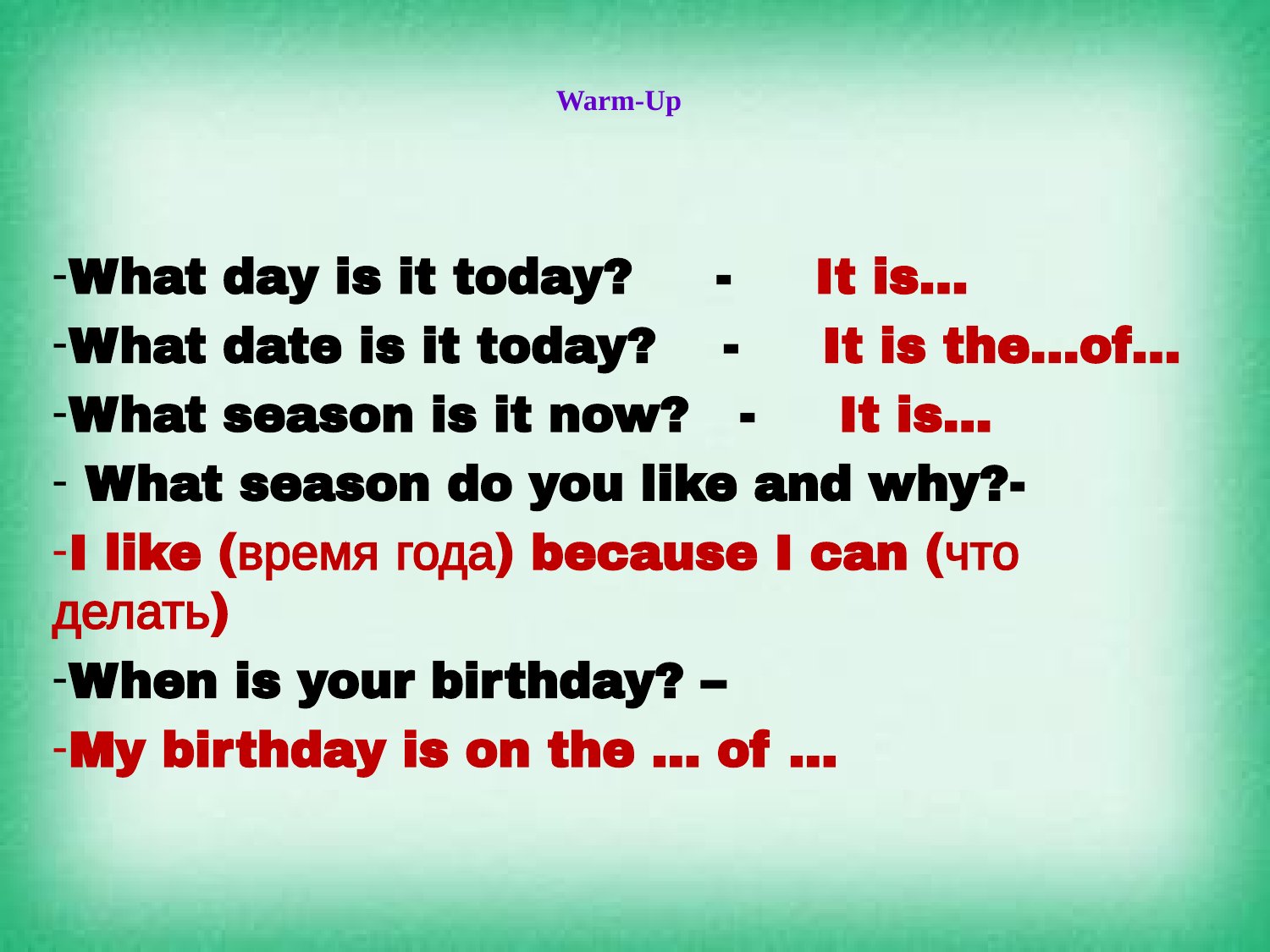

# Warm-Up

What day is it today?     -     It is…
What date is it today?    -     It is the…of…
What season is it now?   -     It is…
 What season do you like and why?-
I like (время года) because I can (что делать)
When is your birthday? –
My birthday is on the … of …